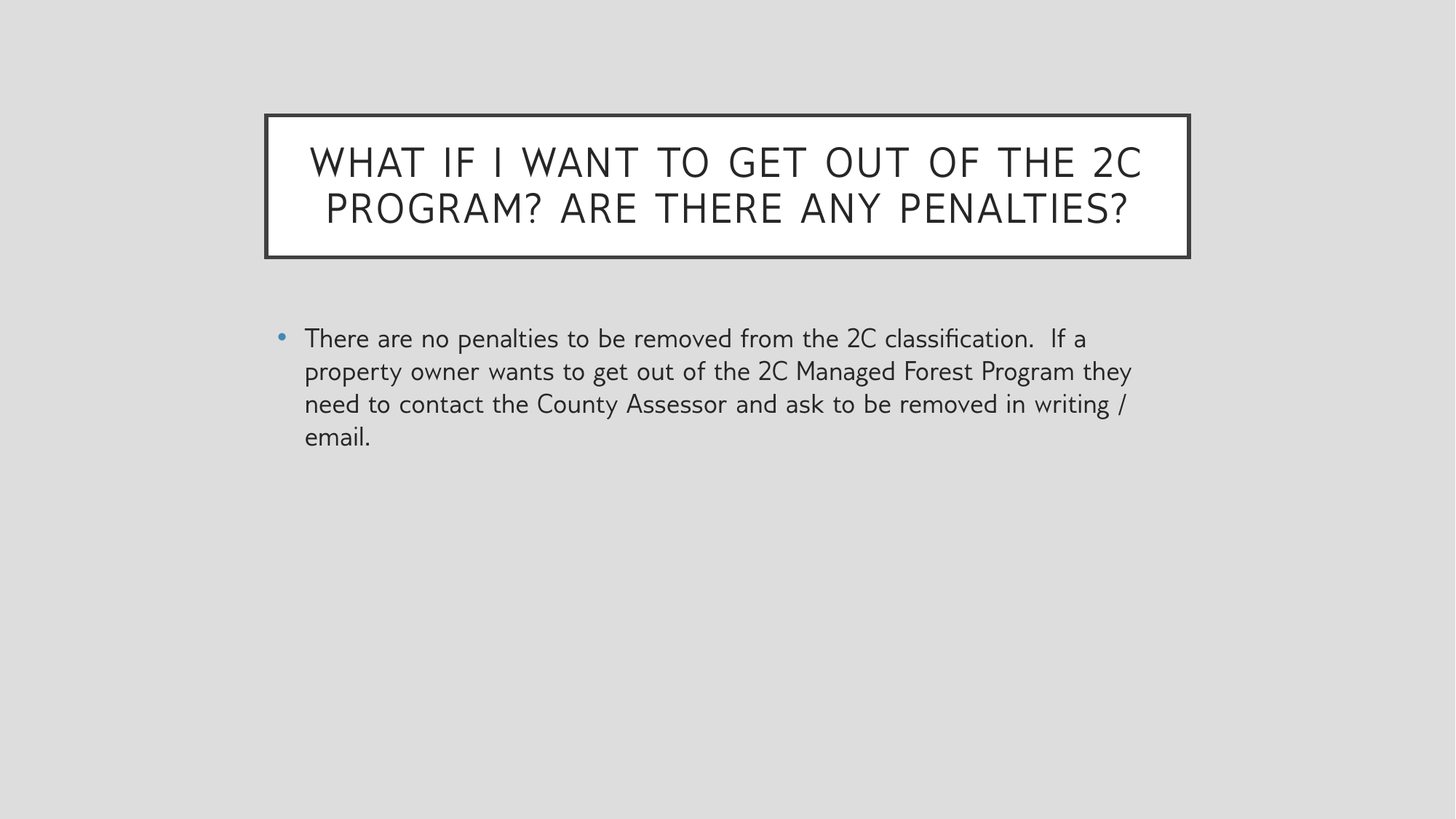

# What if I want to get out of the 2c program? Are there any penalties?
There are no penalties to be removed from the 2C classification.  If a property owner wants to get out of the 2C Managed Forest Program they need to contact the County Assessor and ask to be removed in writing / email.